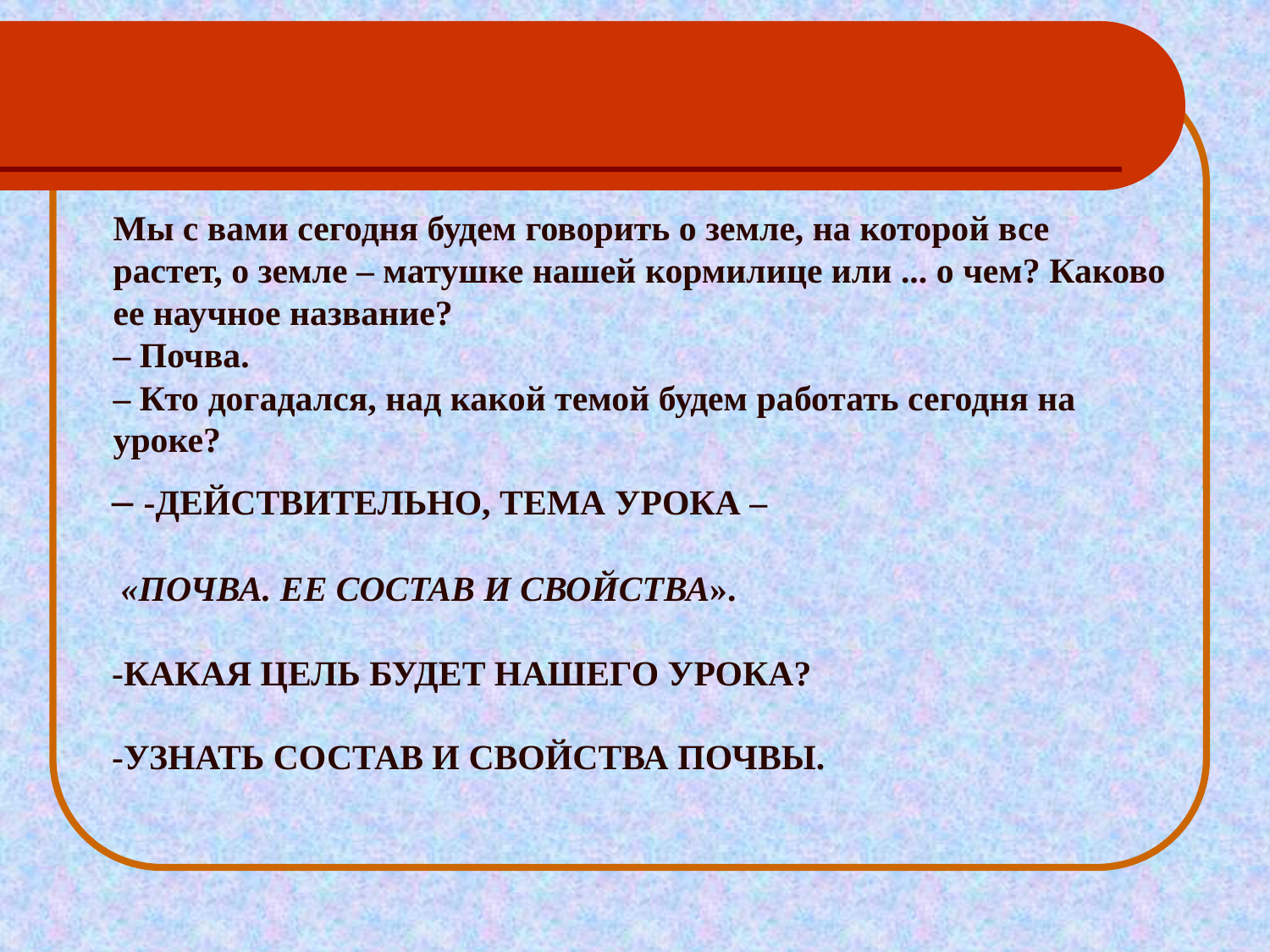

Мы с вами сегодня будем говорить о земле, на которой все растет, о земле – матушке нашей кормилице или ... о чем? Каково ее научное название?
– Почва.
– Кто догадался, над какой темой будем работать сегодня на уроке?
# – -Действительно, тема урока – «Почва. Ее состав и свойства». -Какая цель будет нашего урока? -Узнать состав и свойства почвы.